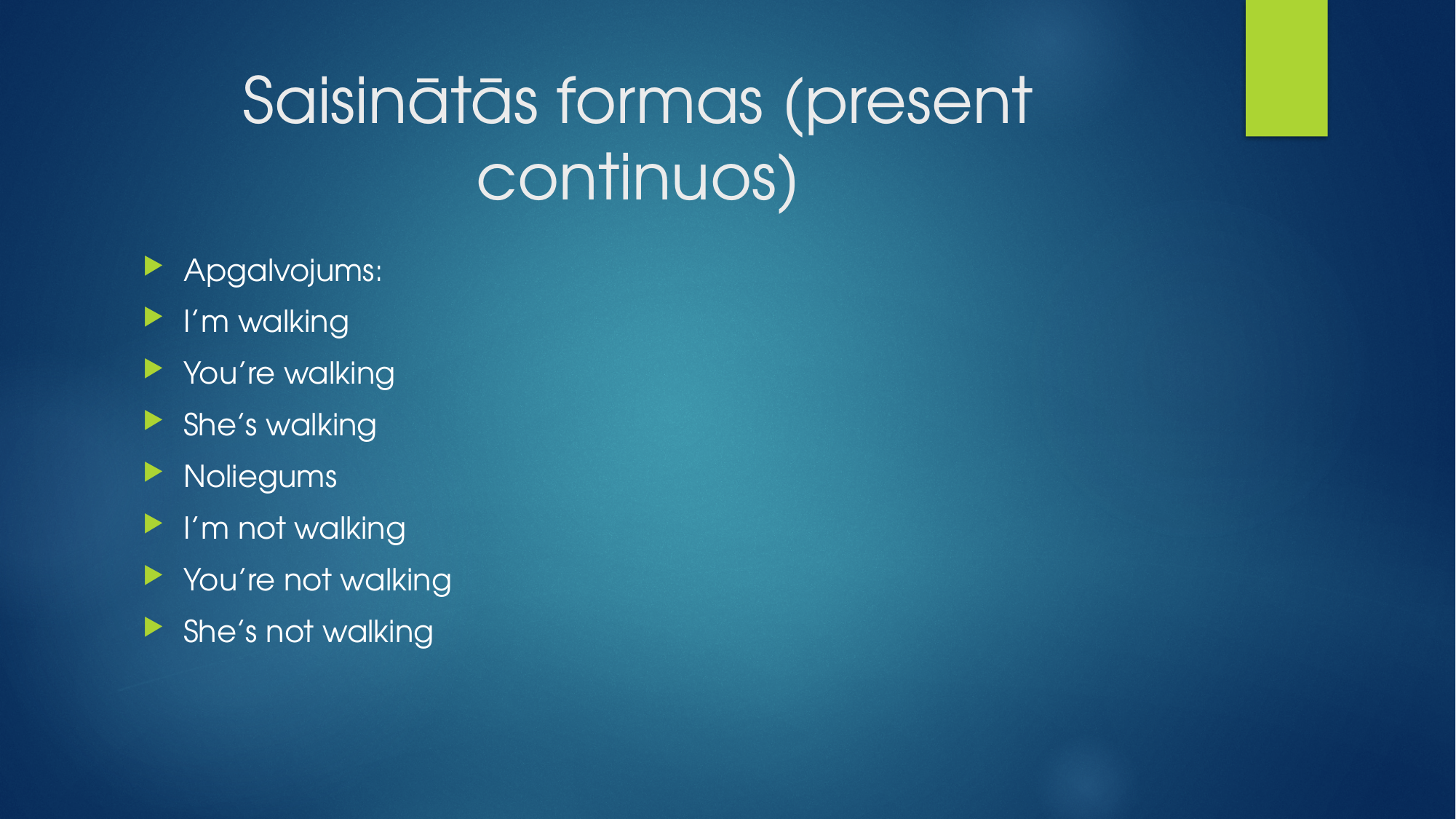

# Saisinātās formas (present continuos)
Apgalvojums:
I’m walking
You’re walking
She’s walking
Noliegums
I’m not walking
You’re not walking
She’s not walking